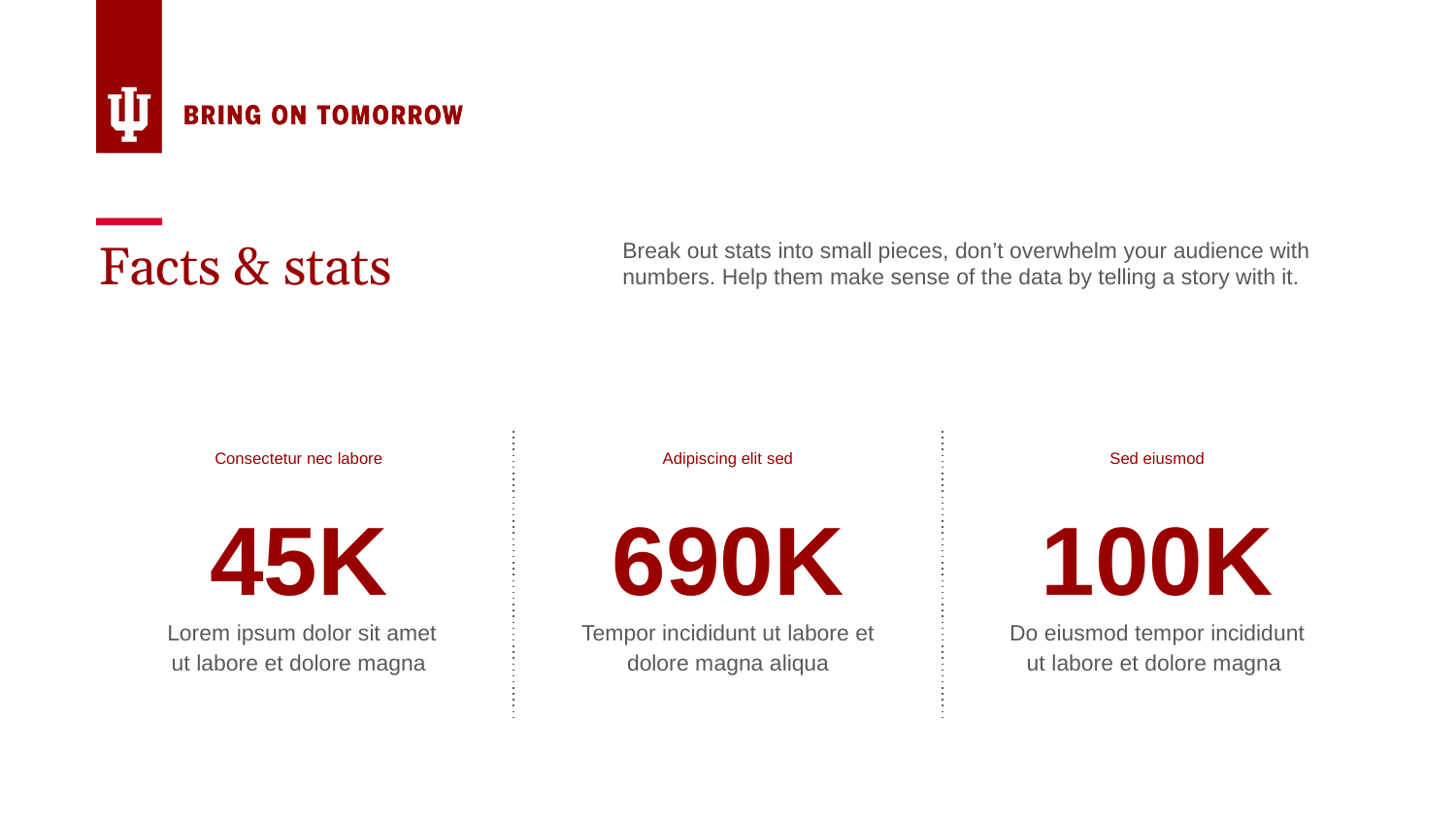

Facts & stats
Break out stats into small pieces, don’t overwhelm your audience with numbers. Help them make sense of the data by telling a story with it.
Consectetur nec labore
Adipiscing elit sed
Sed eiusmod
45K
690K
100K
 Lorem ipsum dolor sit amet ut labore et dolore magna
Tempor incididunt ut labore et dolore magna aliqua
Do eiusmod tempor incididunt ut labore et dolore magna